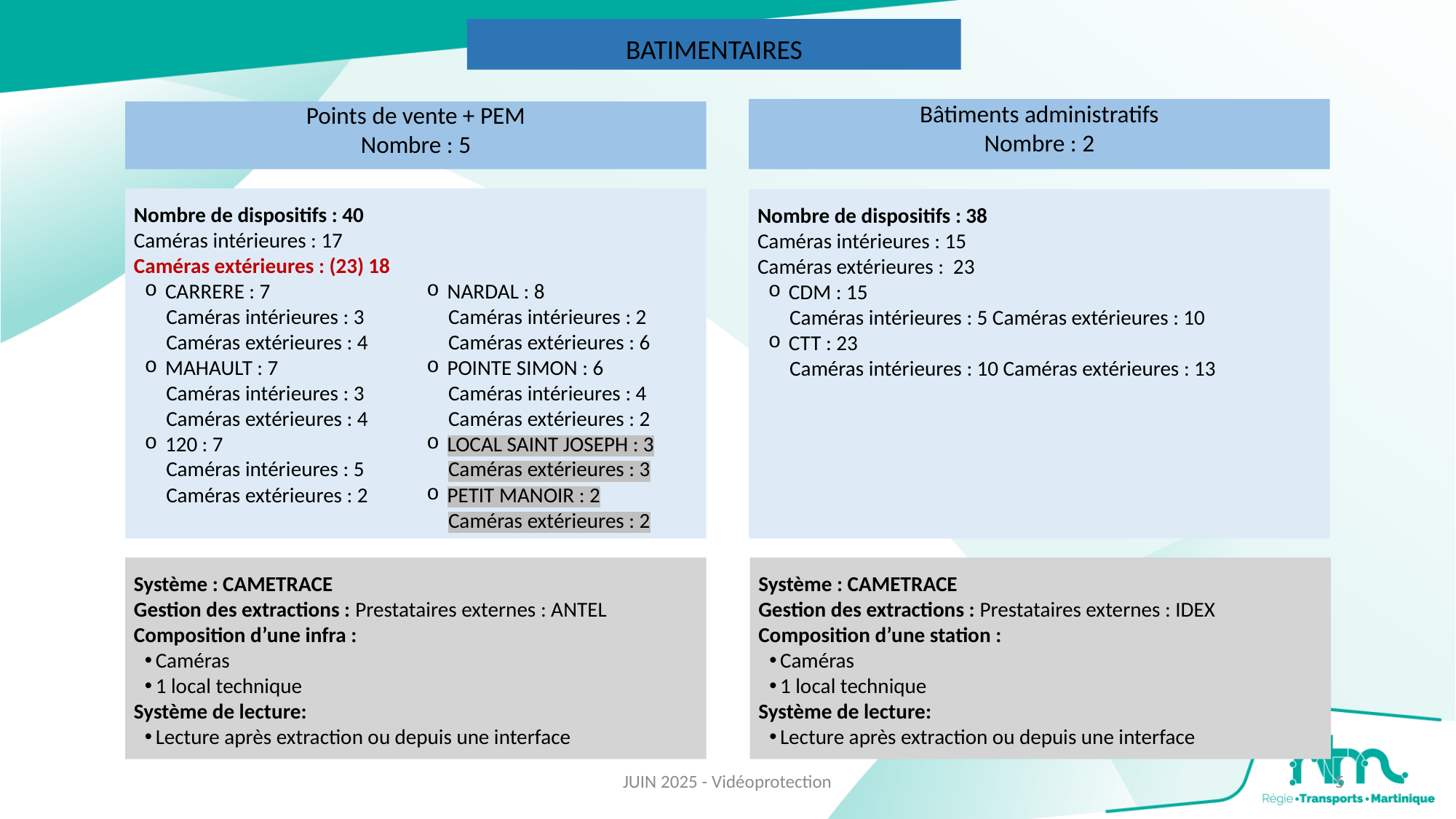

BATIMENTAIRES

Bâtiments administratifs
Nombre : 2

Points de vente + PEM
Nombre : 5

Nombre de dispositifs : 40
Caméras intérieures : 17
Caméras extérieures : (23) 18
CARRERE : 7
Caméras intérieures : 3 Caméras extérieures : 4
MAHAULT : 7
Caméras intérieures : 3 Caméras extérieures : 4
120 : 7
Caméras intérieures : 5 Caméras extérieures : 2

NARDAL : 8
Caméras intérieures : 2 Caméras extérieures : 6
POINTE SIMON : 6
Caméras intérieures : 4 Caméras extérieures : 2
LOCAL SAINT JOSEPH : 3
Caméras extérieures : 3
PETIT MANOIR : 2
Caméras extérieures : 2

Nombre de dispositifs : 38
Caméras intérieures : 15
Caméras extérieures :  23
CDM : 15
Caméras intérieures : 5 Caméras extérieures : 10
CTT : 23
Caméras intérieures : 10 Caméras extérieures : 13

Système : CAMETRACE
Gestion des extractions : Prestataires externes : ANTEL
Composition d’une infra :
Caméras
1 local technique
Système de lecture:
Lecture après extraction ou depuis une interface
Système : CAMETRACE
Gestion des extractions : Prestataires externes : IDEX
Composition d’une station :
Caméras
1 local technique
Système de lecture:
Lecture après extraction ou depuis une interface
JUIN 2025 - Vidéoprotection
5